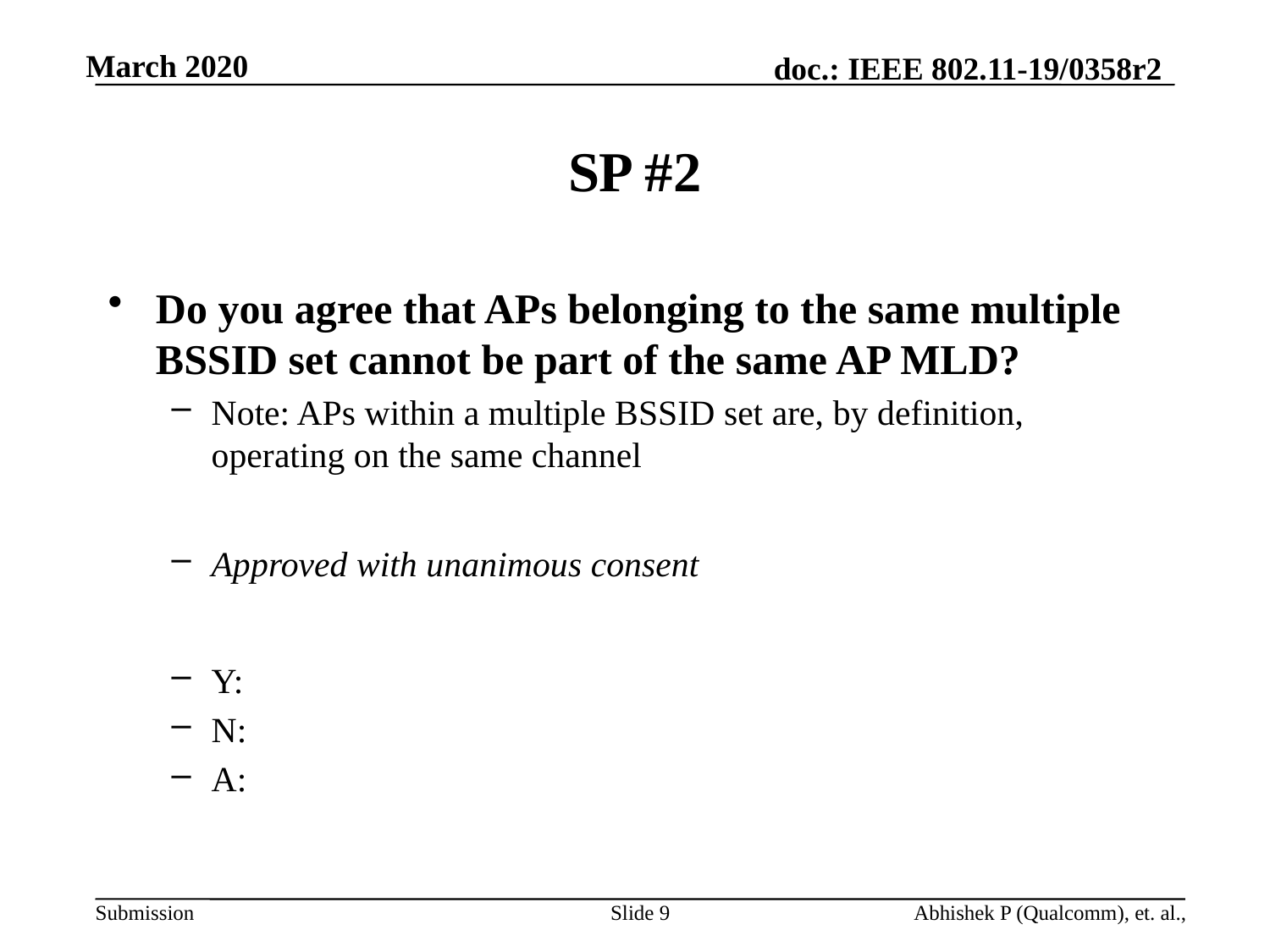

# SP #2
Do you agree that APs belonging to the same multiple BSSID set cannot be part of the same AP MLD?
Note: APs within a multiple BSSID set are, by definition, operating on the same channel

Approved with unanimous consent

Y:
N:
A:

Slide 9
Abhishek P (Qualcomm), et. al.,